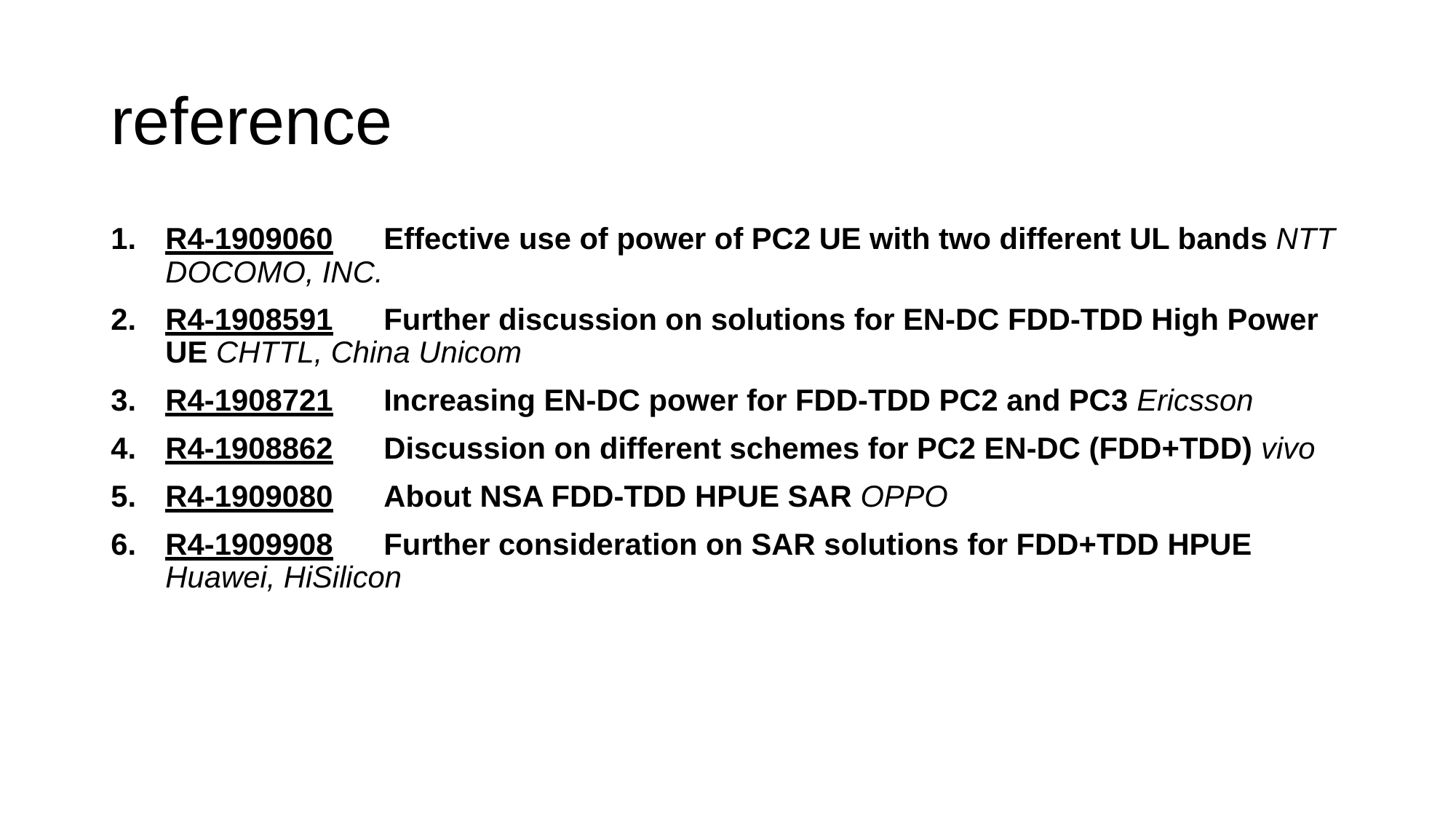

# reference
R4-1909060	Effective use of power of PC2 UE with two different UL bands NTT DOCOMO, INC.
R4-1908591	Further discussion on solutions for EN-DC FDD-TDD High Power UE CHTTL, China Unicom
R4-1908721	Increasing EN-DC power for FDD-TDD PC2 and PC3 Ericsson
R4-1908862	Discussion on different schemes for PC2 EN-DC (FDD+TDD) vivo
R4-1909080	About NSA FDD-TDD HPUE SAR OPPO
R4-1909908	Further consideration on SAR solutions for FDD+TDD HPUE Huawei, HiSilicon